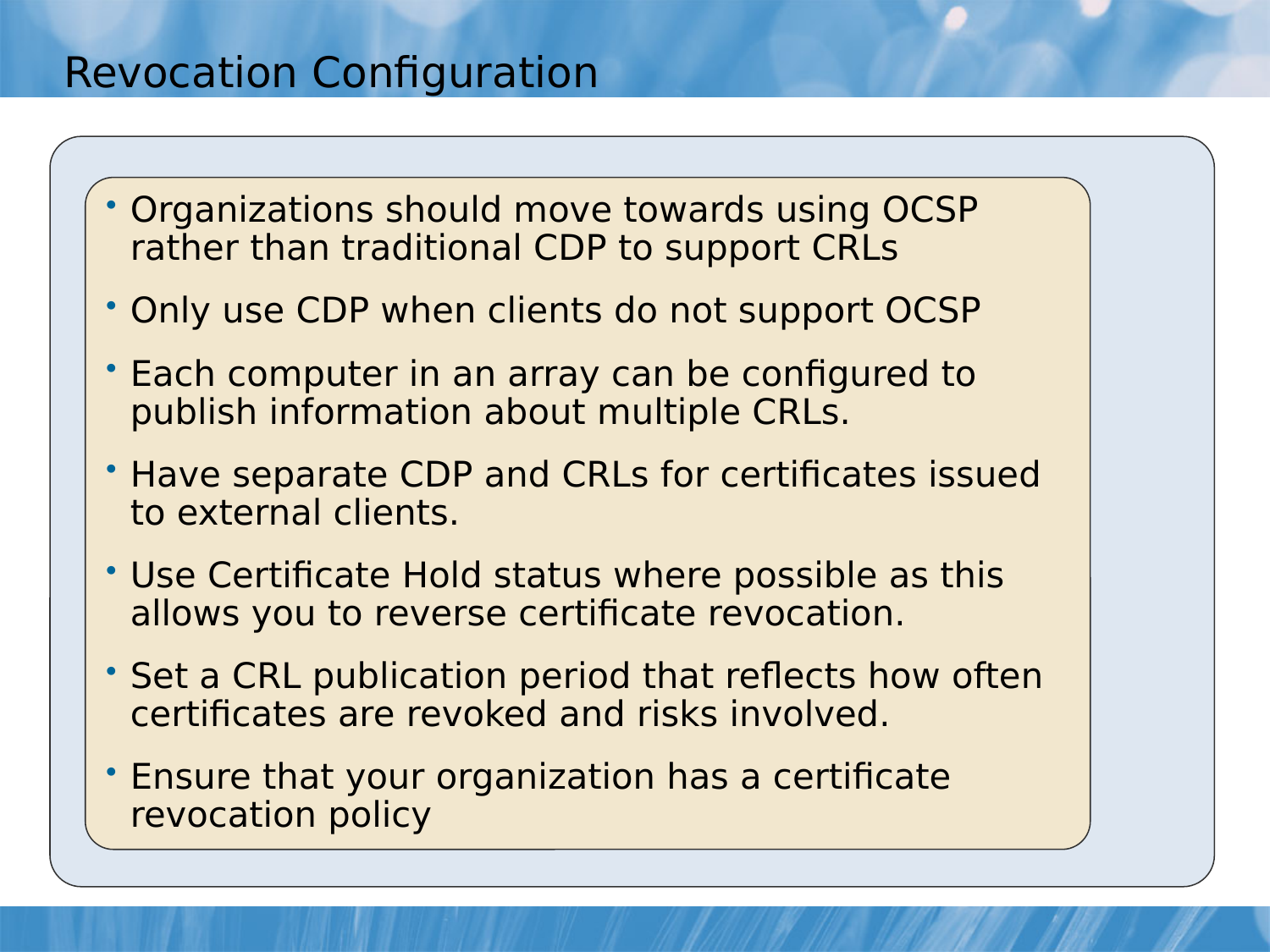

# Revocation Configuration

Organizations should move towards using OCSP rather than traditional CDP to support CRLs
Only use CDP when clients do not support OCSP
Each computer in an array can be configured to publish information about multiple CRLs.
Have separate CDP and CRLs for certificates issued to external clients.
Use Certificate Hold status where possible as this allows you to reverse certificate revocation.
Set a CRL publication period that reflects how often certificates are revoked and risks involved.
Ensure that your organization has a certificate revocation policy